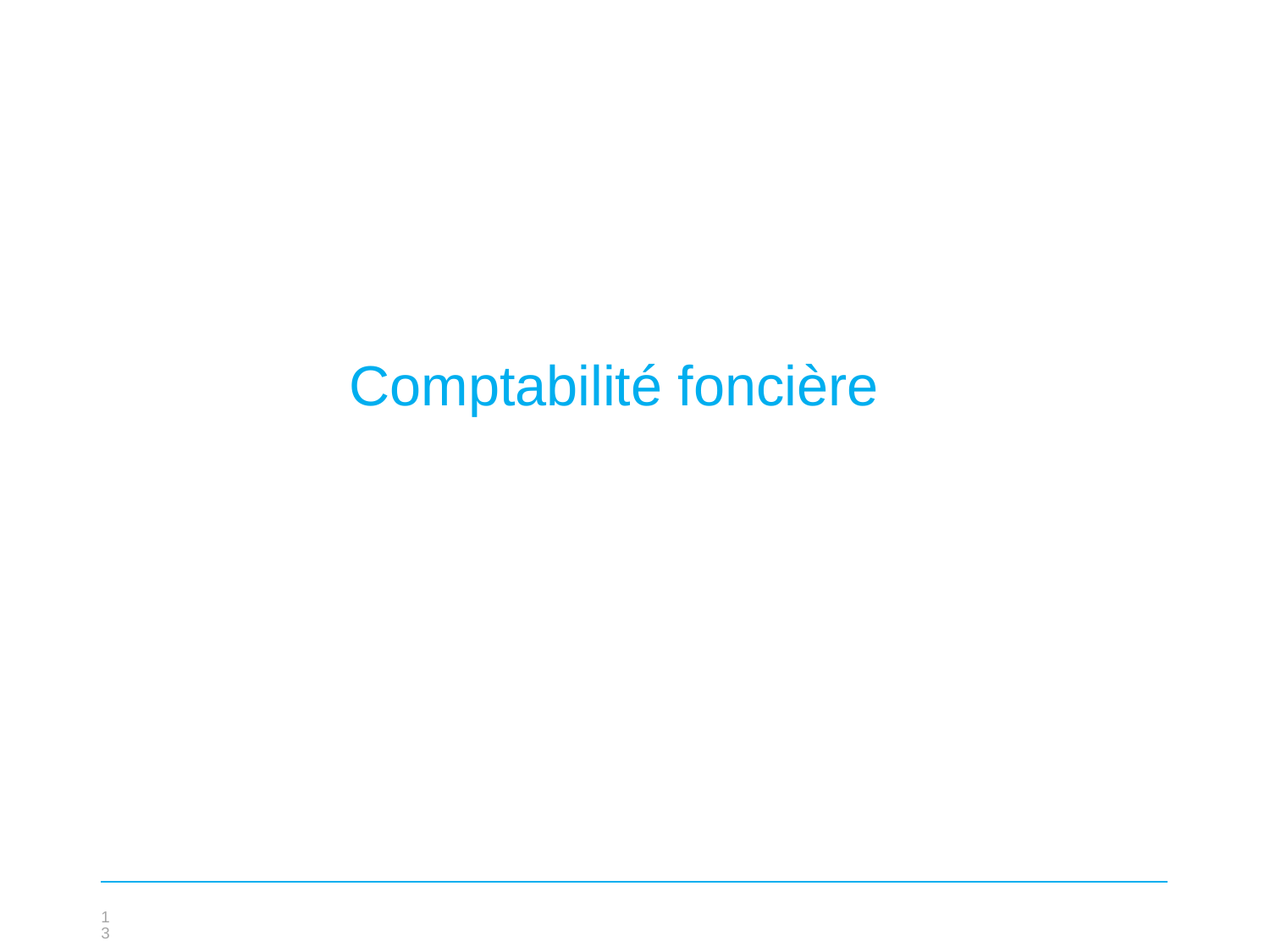

Comptabilité foncière
Photo credit to be given
as shown alongside
(in black or in white)
© NABU/Holger Schulz

13